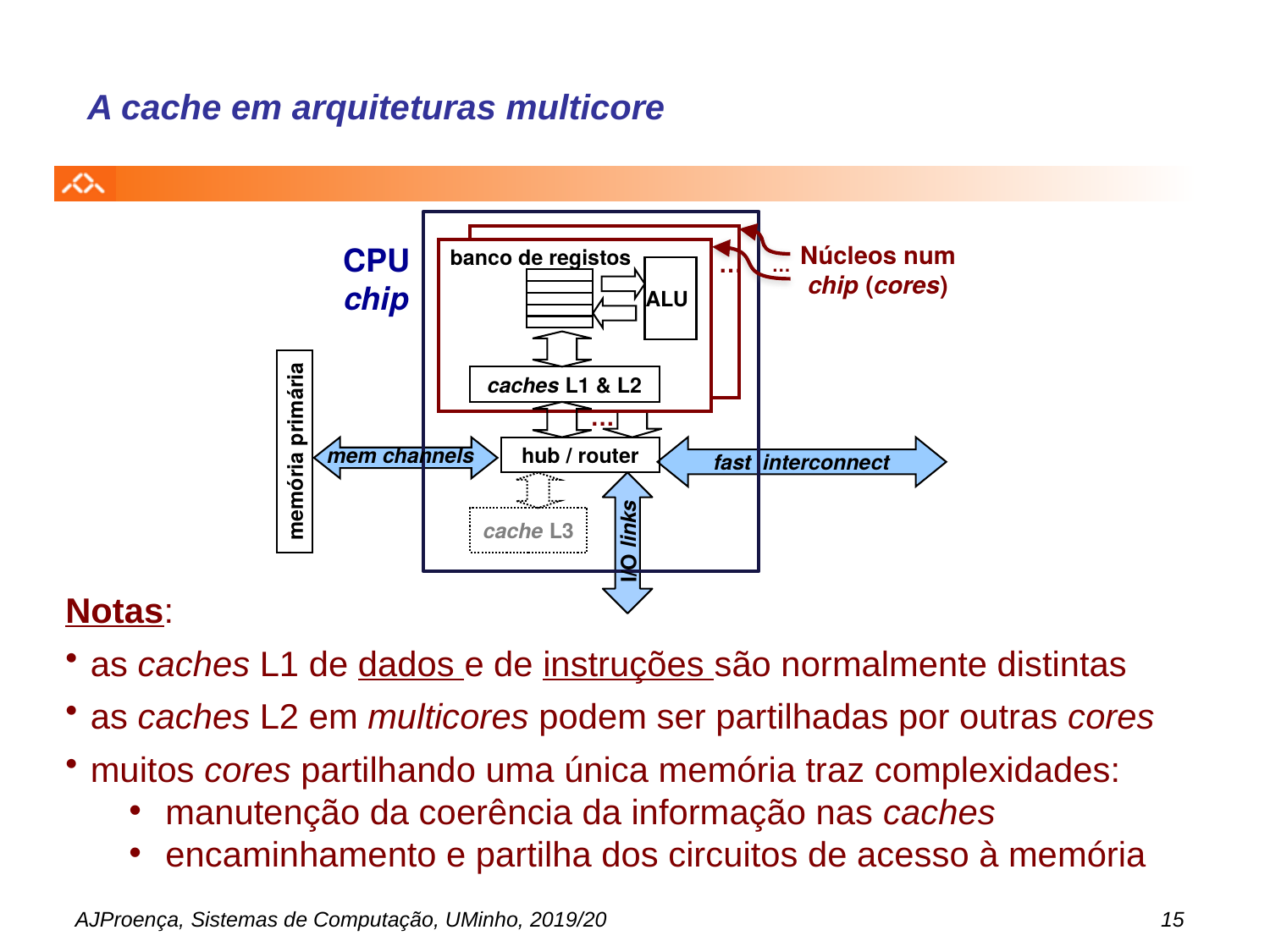

A cache em arquiteturas multicore

Núcleos num
chip (cores)
CPU
chip
banco de registos

…
…
ALU

caches L1 & L2
…

memória primária

mem channels
hub / router

fast  interconnect

cache L3
I/O links
Notas:
as caches L1 de dados e de instruções são normalmente distintas
as caches L2 em multicores podem ser partilhadas por outras cores
muitos cores partilhando uma única memória traz complexidades:
manutenção da coerência da informação nas caches
encaminhamento e partilha dos circuitos de acesso à memória